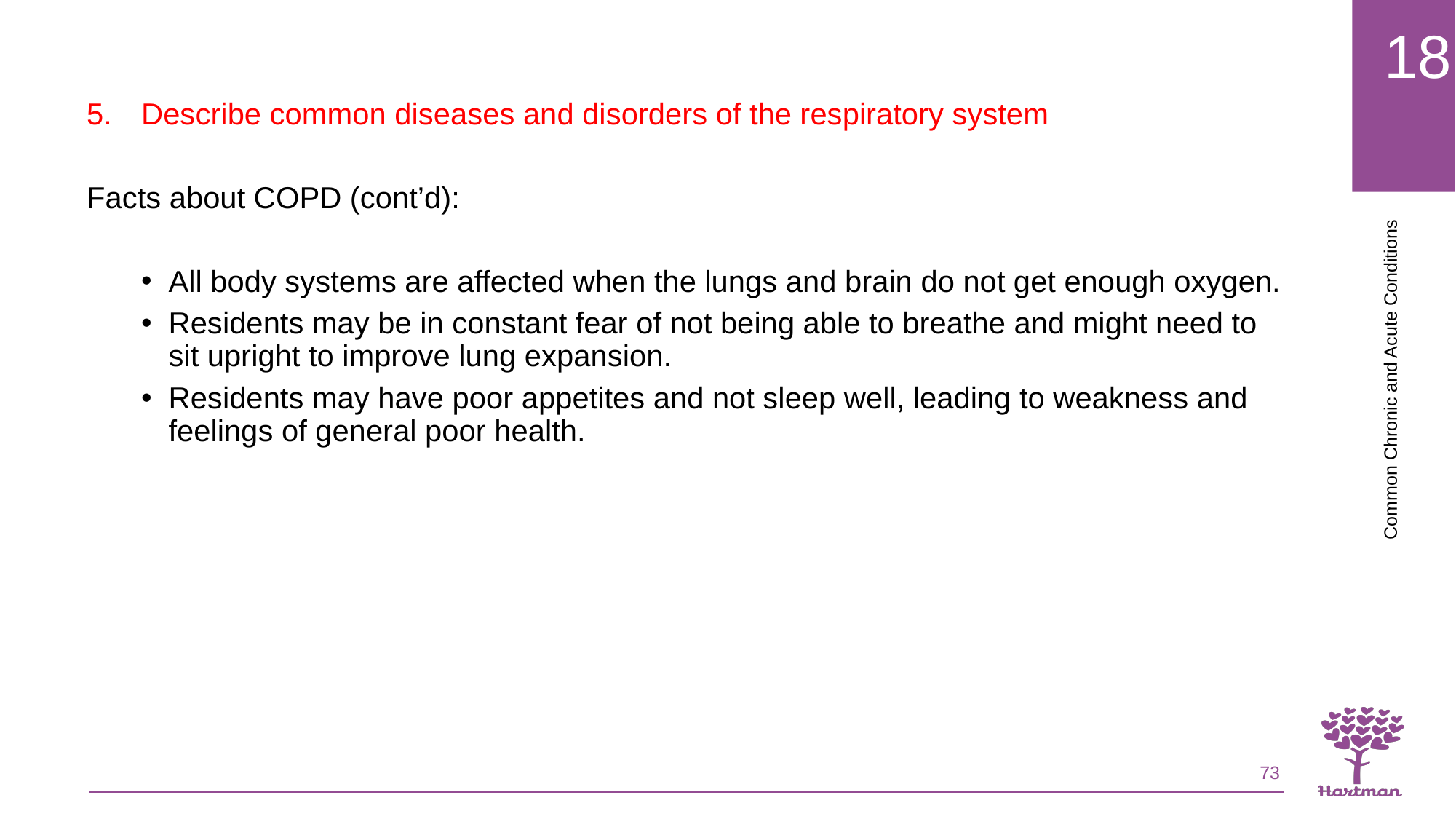

Describe common diseases and disorders of the respiratory system

Facts about COPD (cont’d):

All body systems are affected when the lungs and brain do not get enough oxygen.
Residents may be in constant fear of not being able to breathe and might need to sit upright to improve lung expansion.
Residents may have poor appetites and not sleep well, leading to weakness and feelings of general poor health.

73